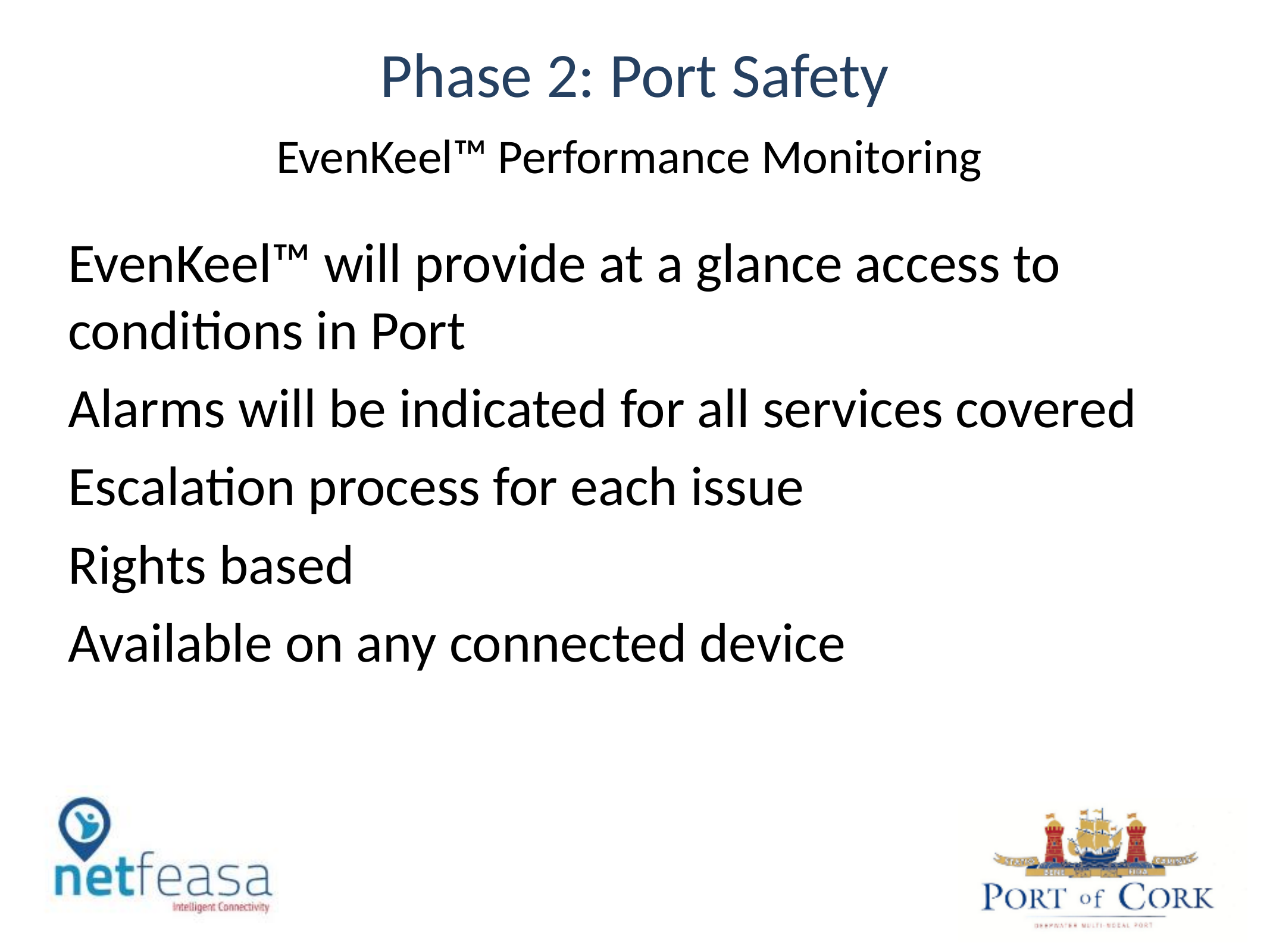

Phase 2: Port Safety
EvenKeel™ Performance Monitoring
EvenKeel™ will provide at a glance access to conditions in Port
Alarms will be indicated for all services covered
Escalation process for each issue
Rights based
Available on any connected device